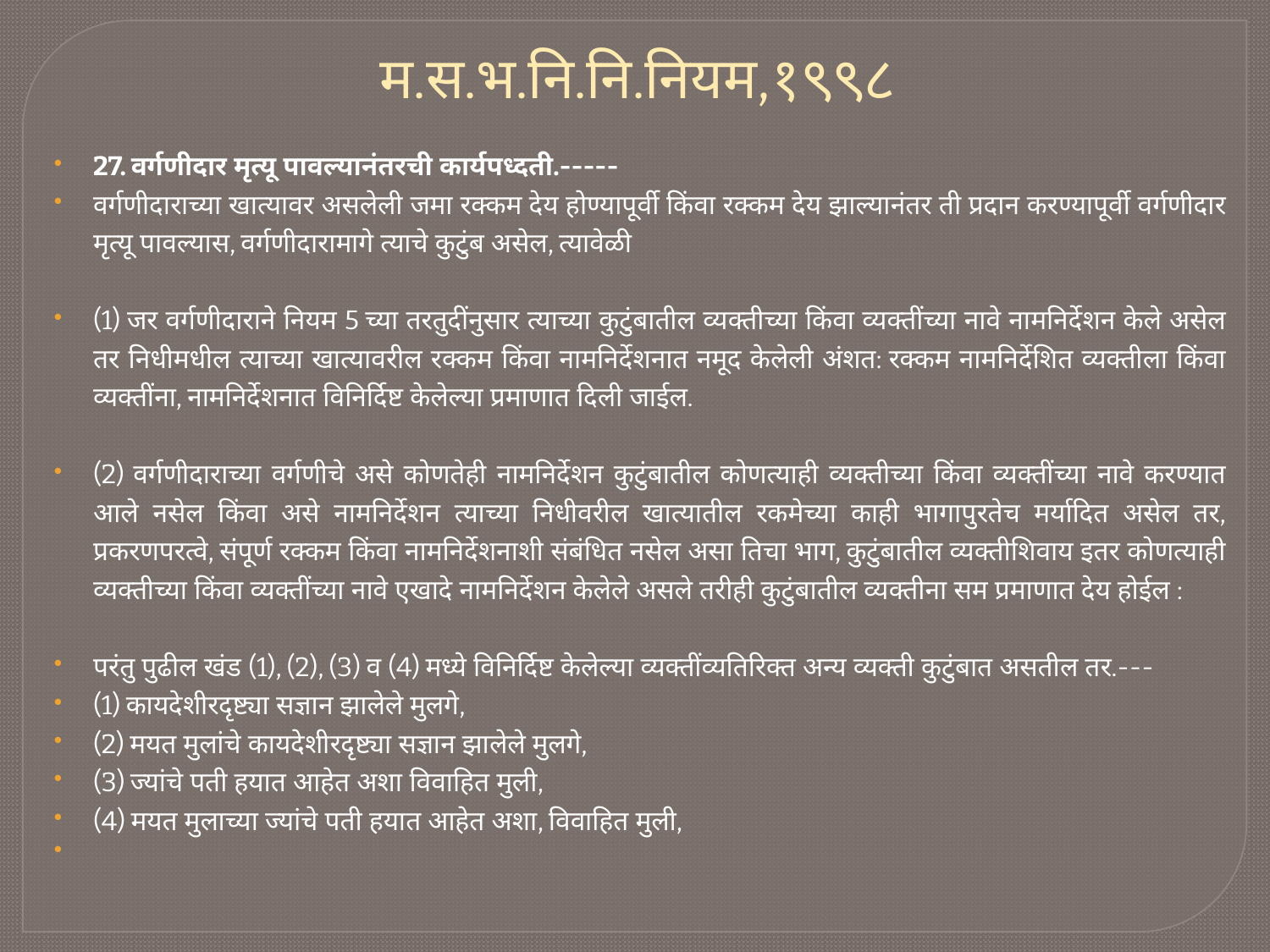

म.स.भ.नि.नि.नियम,१९९८

27. वर्गणीदार मृत्यू पावल्यानंतरची कार्यपध्दती.-----
वर्गणीदाराच्या खात्यावर असलेली जमा रक्कम देय होण्यापूर्वी किंवा रक्कम देय झाल्यानंतर ती प्रदान करण्यापूर्वी वर्गणीदार मृत्यू पावल्यास, वर्गणीदारामागे त्याचे कुटुंब असेल, त्यावेळी

(1) जर वर्गणीदाराने नियम 5 च्या तरतुदींनुसार त्याच्या कुटुंबातील व्यक्तीच्या किंवा व्यक्तींच्या नावे नामनिर्देशन केले असेल तर निधीमधील त्याच्या खात्यावरील रक्कम किंवा नामनिर्देशनात नमूद केलेली अंशत: रक्कम नामनिर्देशित व्यक्तीला किंवा व्यक्तींना, नामनिर्देशनात विनिर्दिष्ट केलेल्या प्रमाणात दिली जाईल.

(2) वर्गणीदाराच्या वर्गणीचे असे कोणतेही नामनिर्देशन कुटुंबातील कोणत्याही व्यक्तीच्या किंवा व्यक्तींच्या नावे करण्यात आले नसेल किंवा असे नामनिर्देशन त्याच्या निधीवरील खात्यातील रकमेच्या काही भागापुरतेच मर्यादित असेल तर, प्रकरणपरत्वे, संपूर्ण रक्कम किंवा नामनिर्देशनाशी संबंधित नसेल असा तिचा भाग, कुटुंबातील व्यक्तीशिवाय इतर कोणत्याही व्यक्तीच्या किंवा व्यक्तींच्या नावे एखादे नामनिर्देशन केलेले असले तरीही कुटुंबातील व्यक्तीना सम प्रमाणात देय होईल :

परंतु पुढील खंड (1), (2), (3) व (4) मध्ये विनिर्दिष्ट केलेल्या व्यक्तींव्यतिरिक्त अन्य व्यक्ती कुटुंबात असतील तर.---
(1) कायदेशीरदृष्ट्या सज्ञान झालेले मुलगे,
(2) मयत मुलांचे कायदेशीरदृष्ट्या सज्ञान झालेले मुलगे,
(3) ज्यांचे पती हयात आहेत अशा विवाहित मुली,
(4) मयत मुलाच्या ज्यांचे पती हयात आहेत अशा, विवाहित मुली,